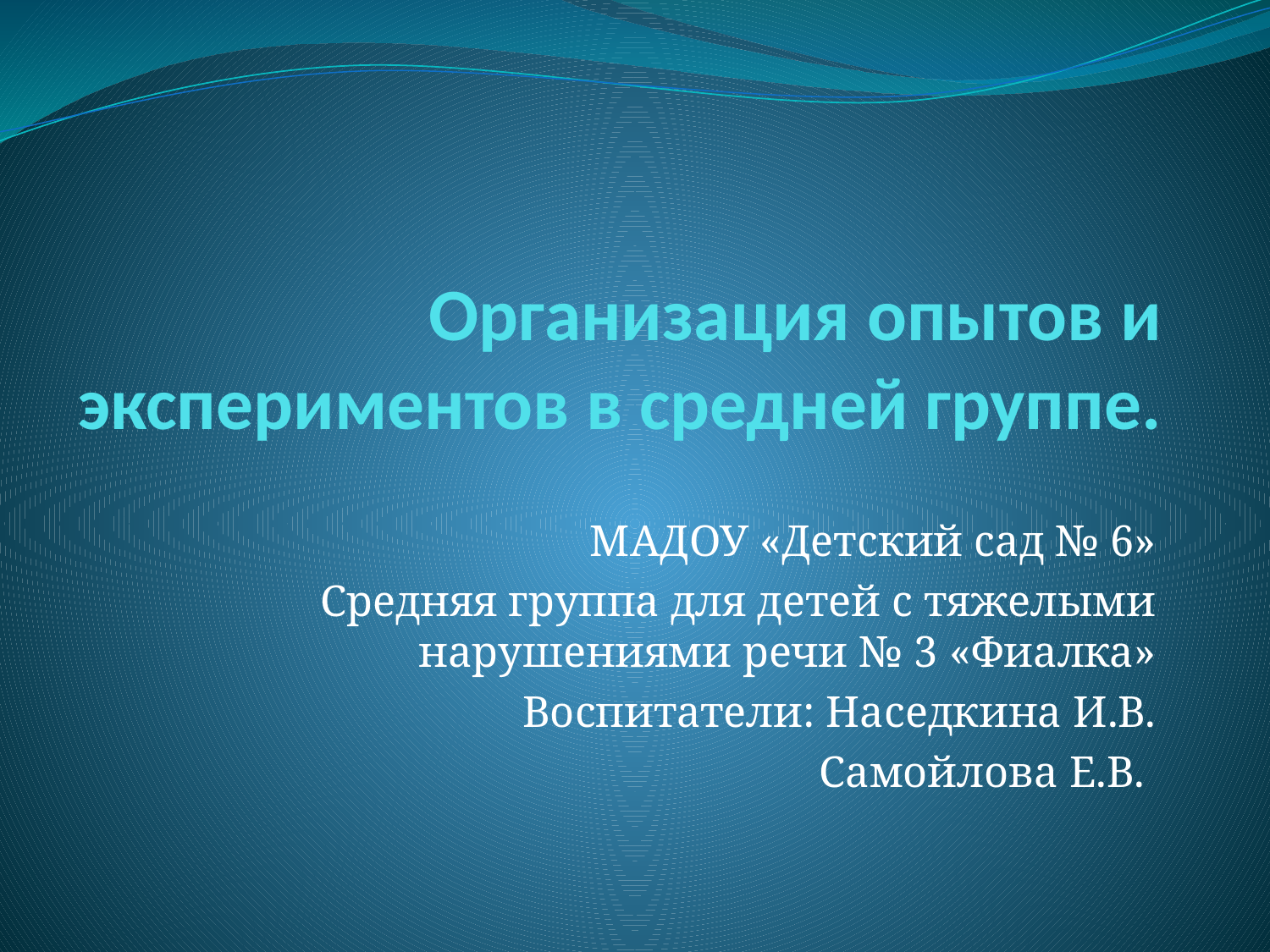

# Организация опытов и экспериментов в средней группе.

МАДОУ «Детский сад № 6»
Средняя группа для детей с тяжелыми нарушениями речи № 3 «Фиалка»
Воспитатели: Наседкина И.В.
Самойлова Е.В.